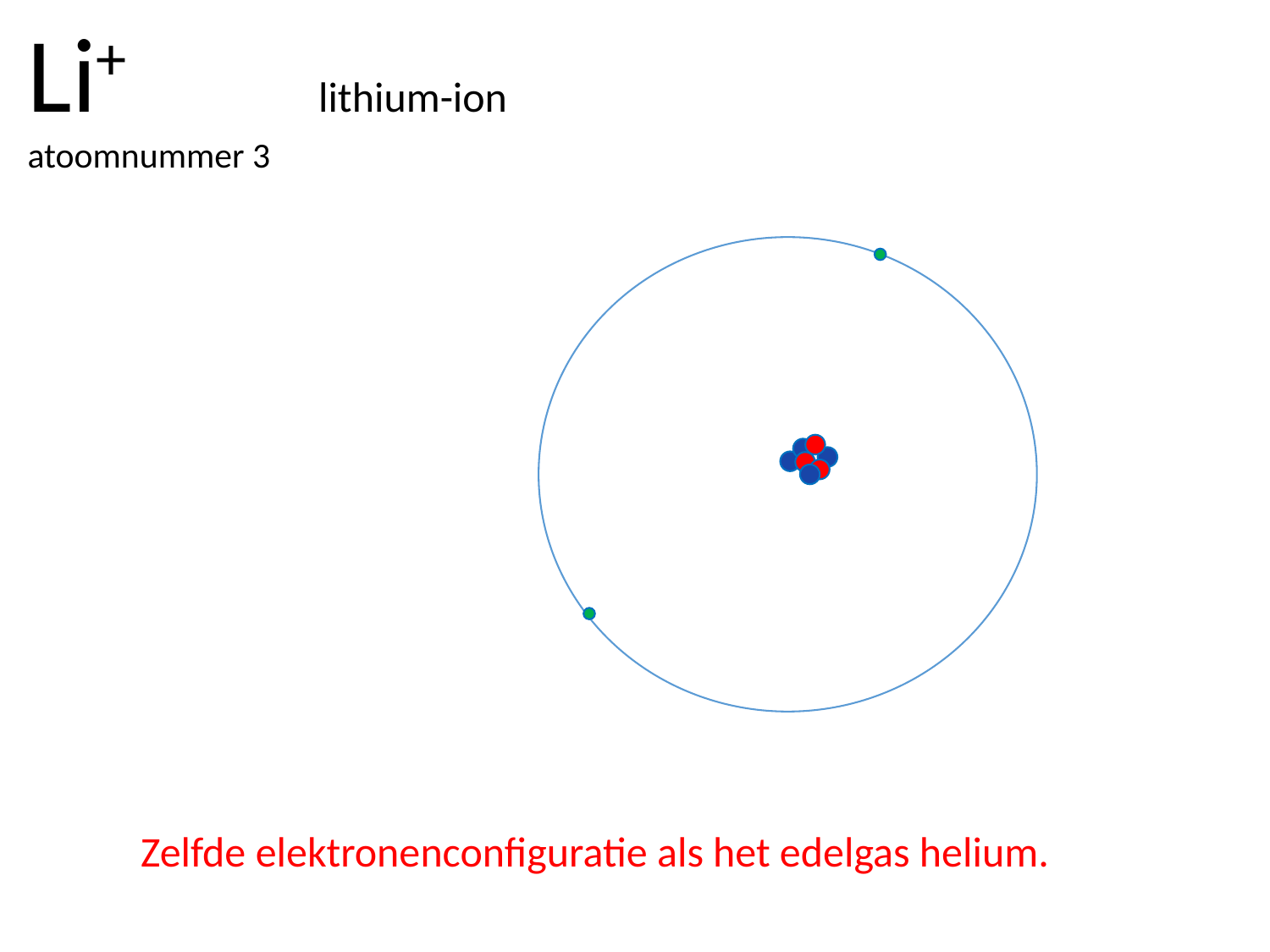

Li+        lithium-ion
atoomnummer 3

Zelfde elektronenconfiguratie als het edelgas helium.